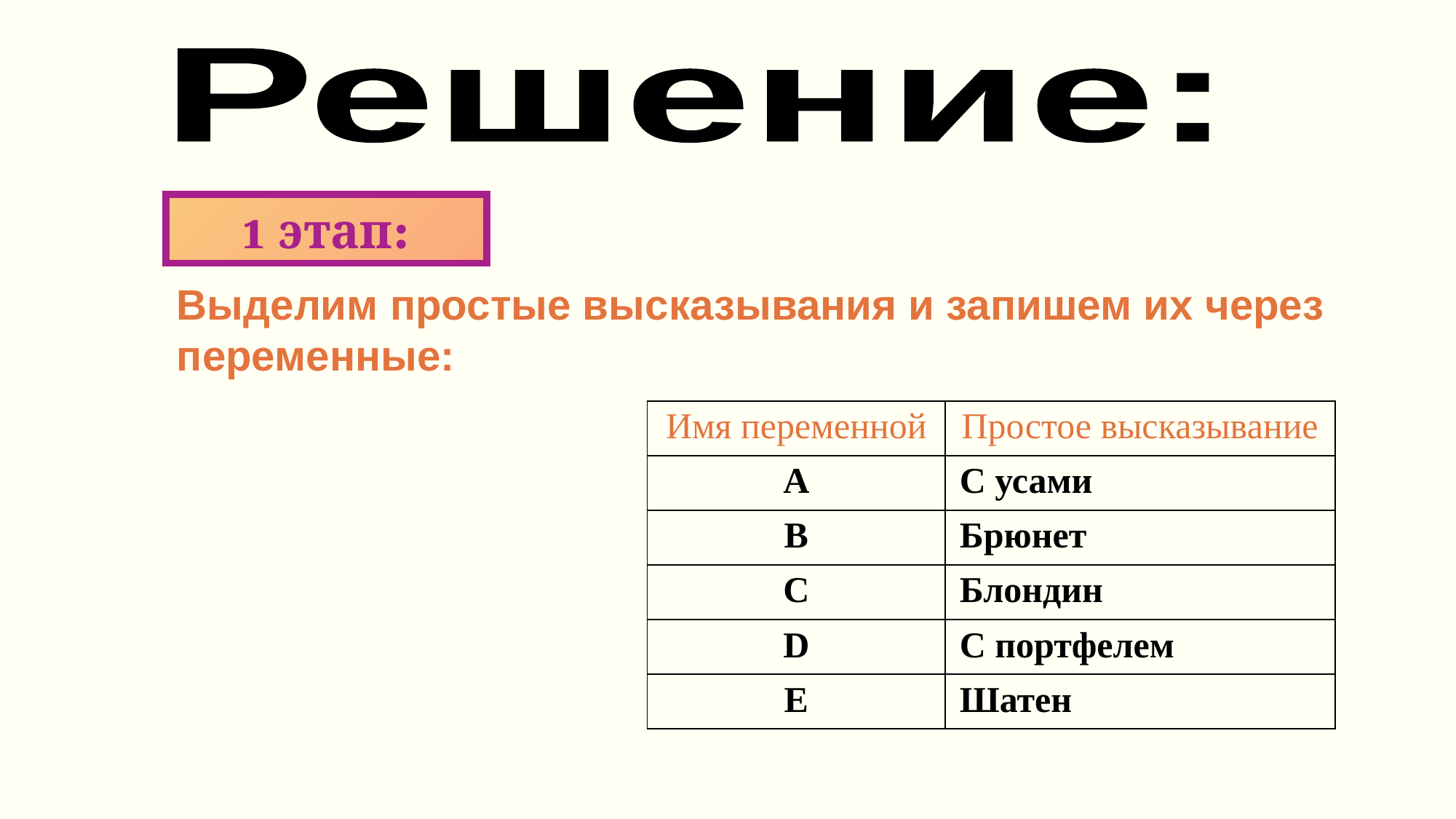

Решение:
1 этап:
Выделим простые высказывания и запишем их через переменные:
| Имя переменной | Простое высказывание |
| --- | --- |
| A | С усами |
| B | Брюнет |
| C | Блондин |
| D | С портфелем |
| E | Шатен |